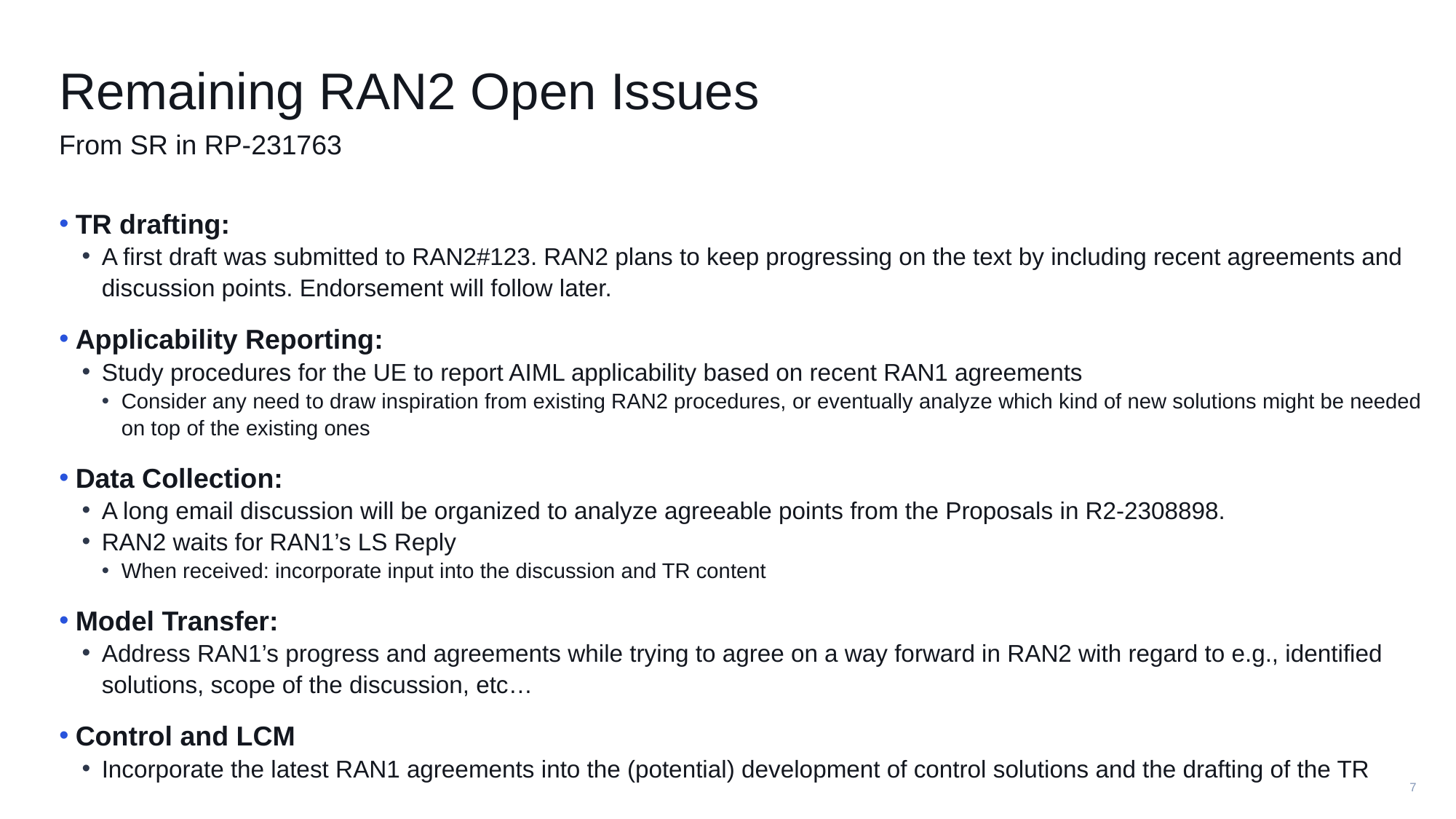

# Remaining RAN2 Open Issues
From SR in RP-231763
TR drafting:
A first draft was submitted to RAN2#123. RAN2 plans to keep progressing on the text by including recent agreements and discussion points. Endorsement will follow later.
Applicability Reporting:
Study procedures for the UE to report AIML applicability based on recent RAN1 agreements
Consider any need to draw inspiration from existing RAN2 procedures, or eventually analyze which kind of new solutions might be needed on top of the existing ones
Data Collection:
A long email discussion will be organized to analyze agreeable points from the Proposals in R2-2308898.
RAN2 waits for RAN1’s LS Reply
When received: incorporate input into the discussion and TR content
Model Transfer:
Address RAN1’s progress and agreements while trying to agree on a way forward in RAN2 with regard to e.g., identified solutions, scope of the discussion, etc…
Control and LCM
Incorporate the latest RAN1 agreements into the (potential) development of control solutions and the drafting of the TR